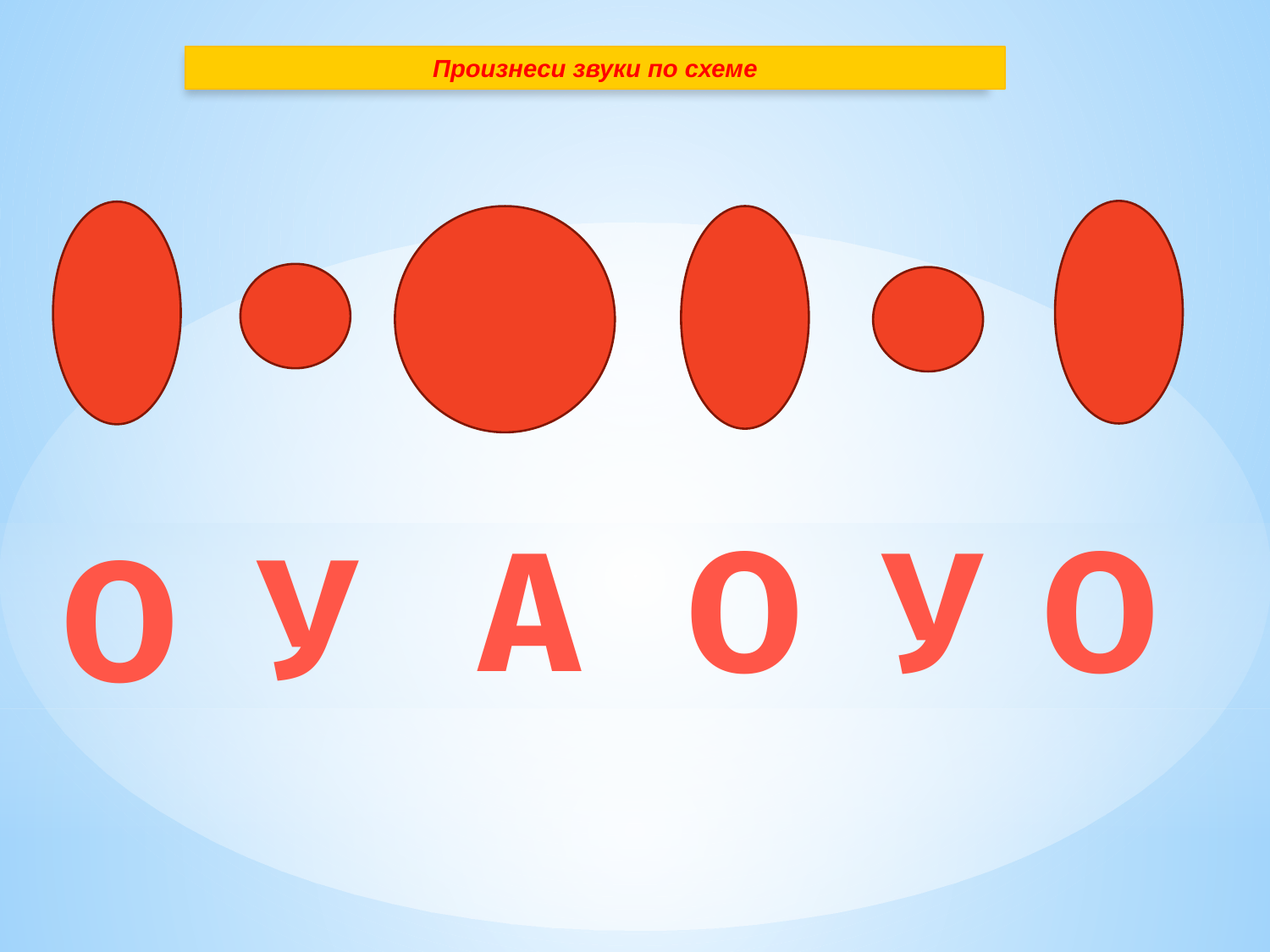

Произнеси звуки по схеме

А
О
У
О
У
О